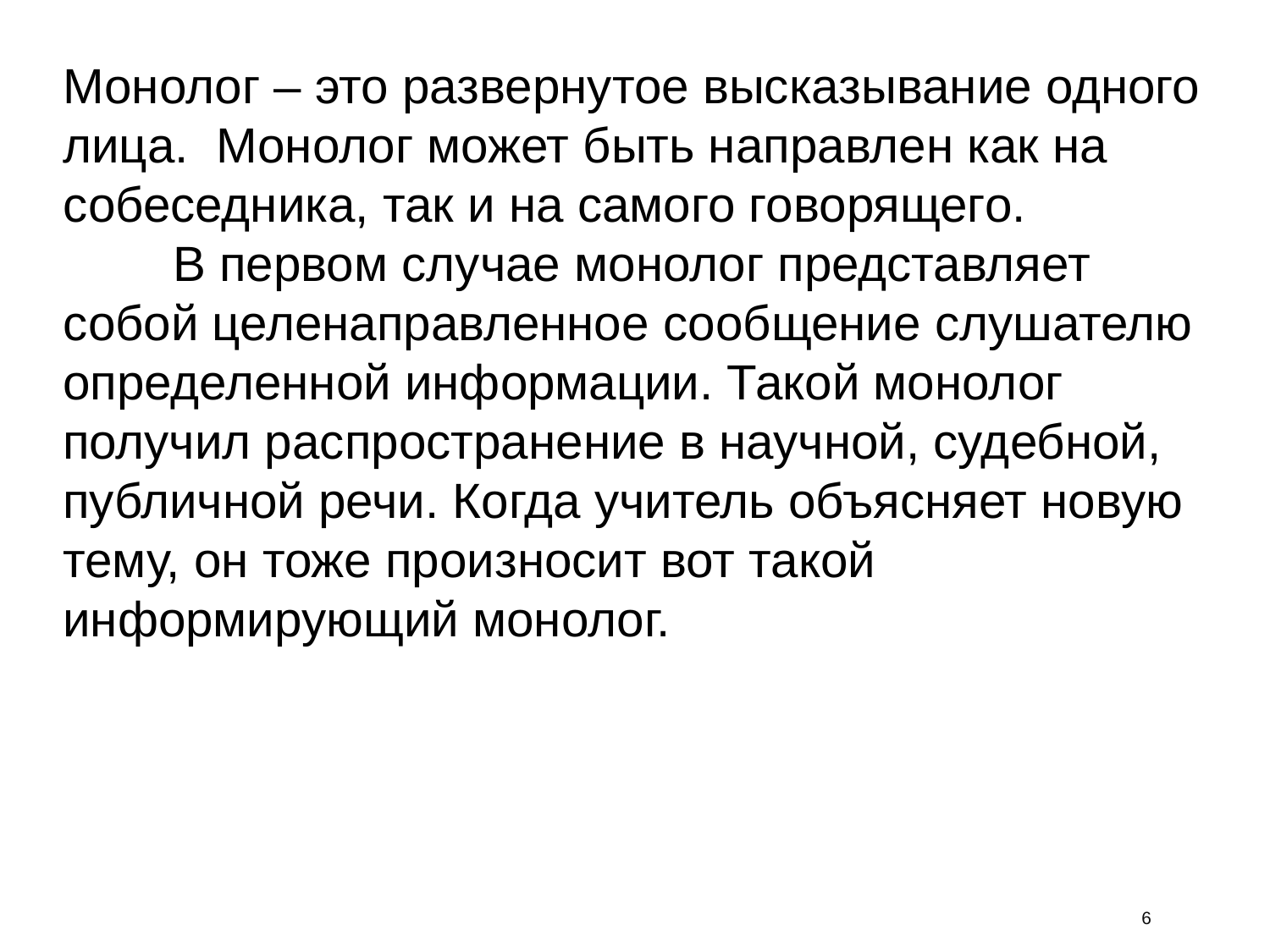

Монолог – это развернутое высказывание одного лица.  Монолог может быть направлен как на собеседника, так и на самого говорящего.
        В первом случае монолог представляет собой целенаправленное сообщение слушателю определенной информации. Такой монолог получил распространение в научной, судебной, публичной речи. Когда учитель объясняет новую тему, он тоже произносит вот такой информирующий монолог.
6